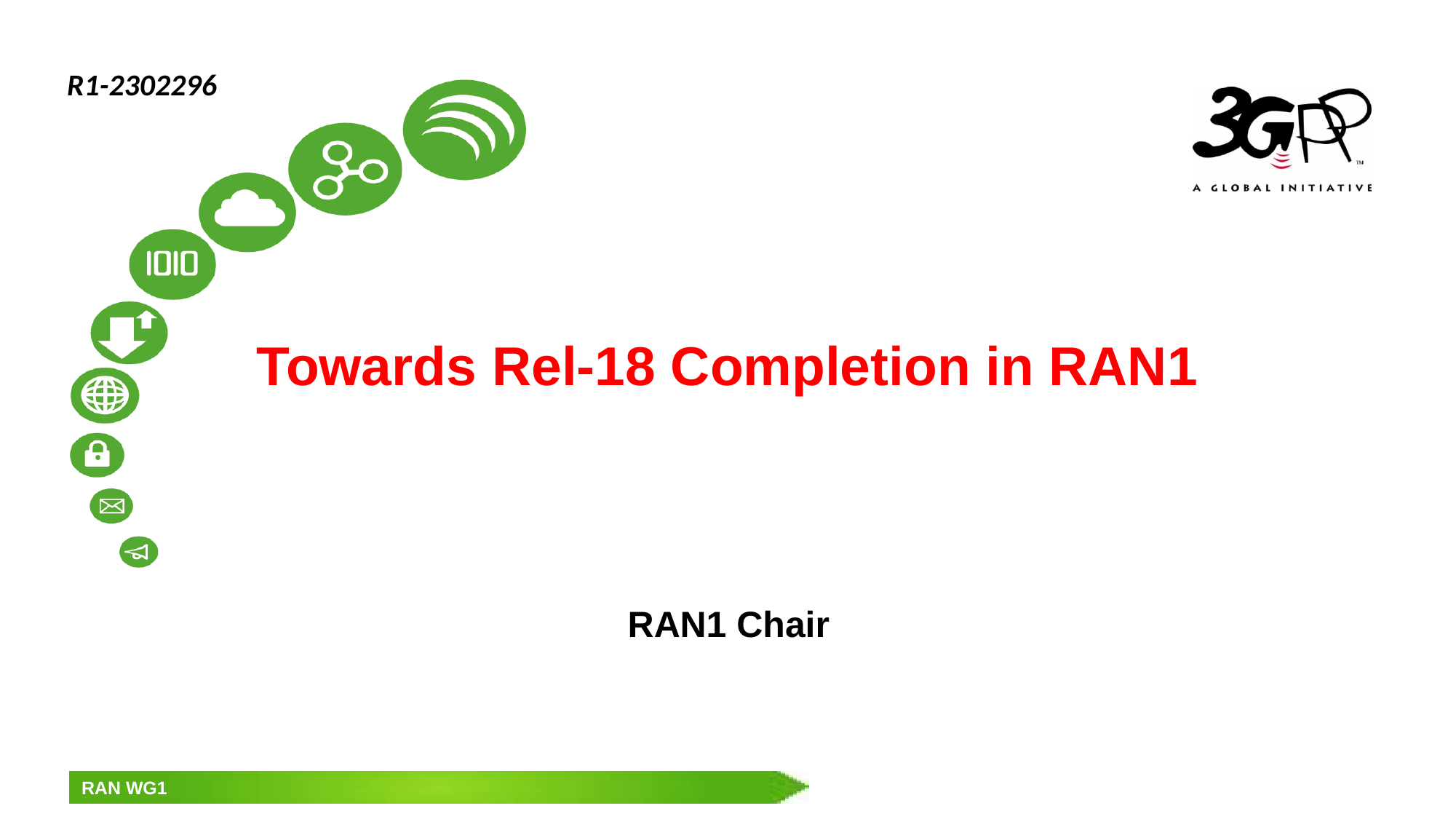

R1-2302296
# Towards Rel-18 Completion in RAN1
RAN1 Chair